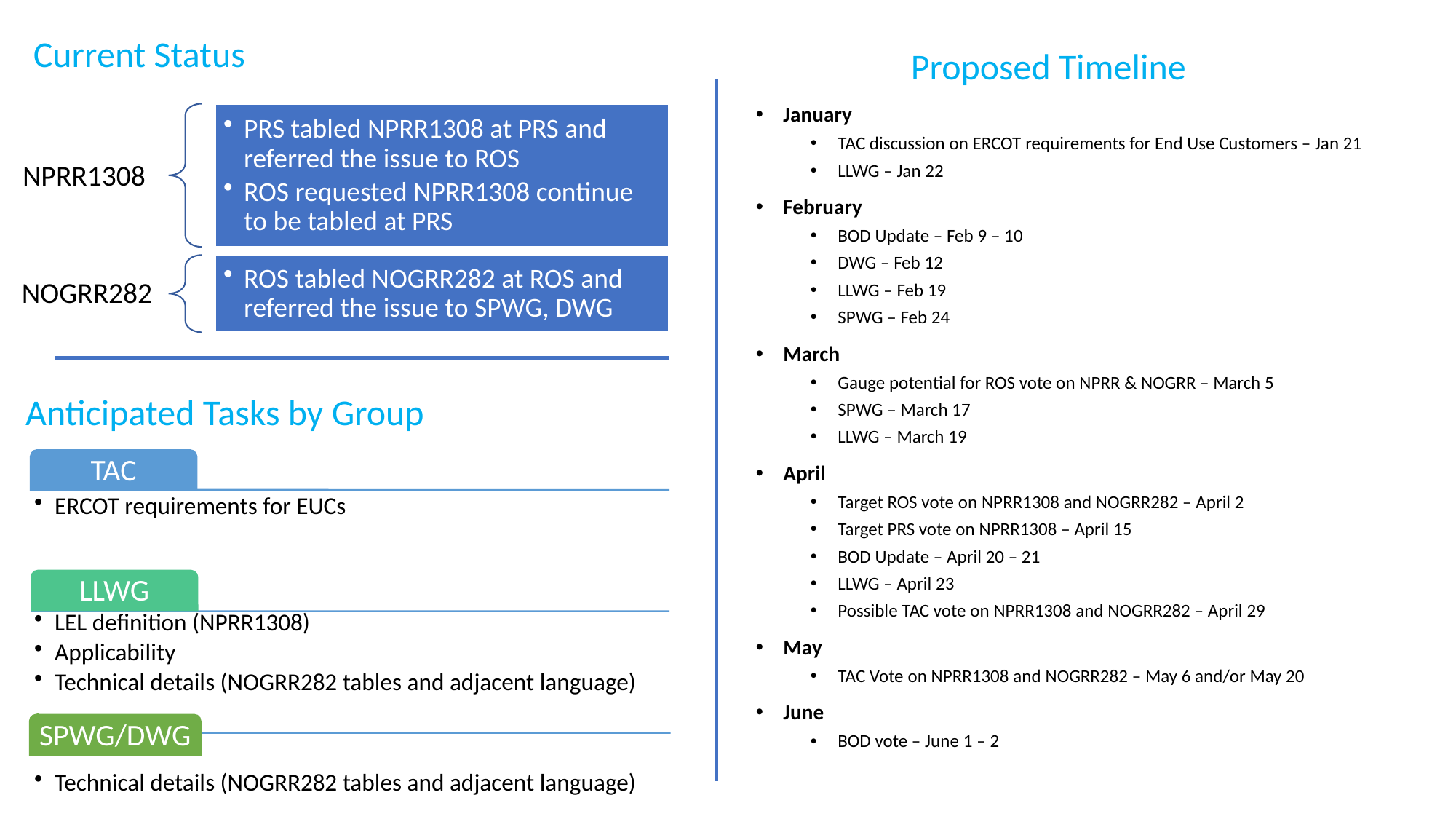

NPRR1308
PRS tabled NPRR1308 at PRS and referred the issue to ROS
ROS requested NPRR1308 continue to be tabled at PRS
NOGRR282
ROS tabled NOGRR282 at ROS and referred the issue to SPWG, DWG
Current Status
# Proposed Timeline
January
TAC discussion on ERCOT requirements for End Use Customers – Jan 21
LLWG – Jan 22
February
BOD Update – Feb 9 – 10
DWG – Feb 12
LLWG – Feb 19
SPWG – Feb 24
March
Gauge potential for ROS vote on NPRR & NOGRR – March 5
SPWG – March 17
LLWG – March 19
April
Target ROS vote on NPRR1308 and NOGRR282 – April 2
Target PRS vote on NPRR1308 – April 15
BOD Update – April 20 – 21
LLWG – April 23
Possible TAC vote on NPRR1308 and NOGRR282 – April 29
May
TAC Vote on NPRR1308 and NOGRR282 – May 6 and/or May 20
June
BOD vote – June 1 – 2
Anticipated Tasks by Group

TAC
ERCOT requirements for EUCs

LLWG
LEL definition (NPRR1308)
Applicability
Technical details (NOGRR282 tables and adjacent language)

SPWG/DWG

Technical details (NOGRR282 tables and adjacent language)